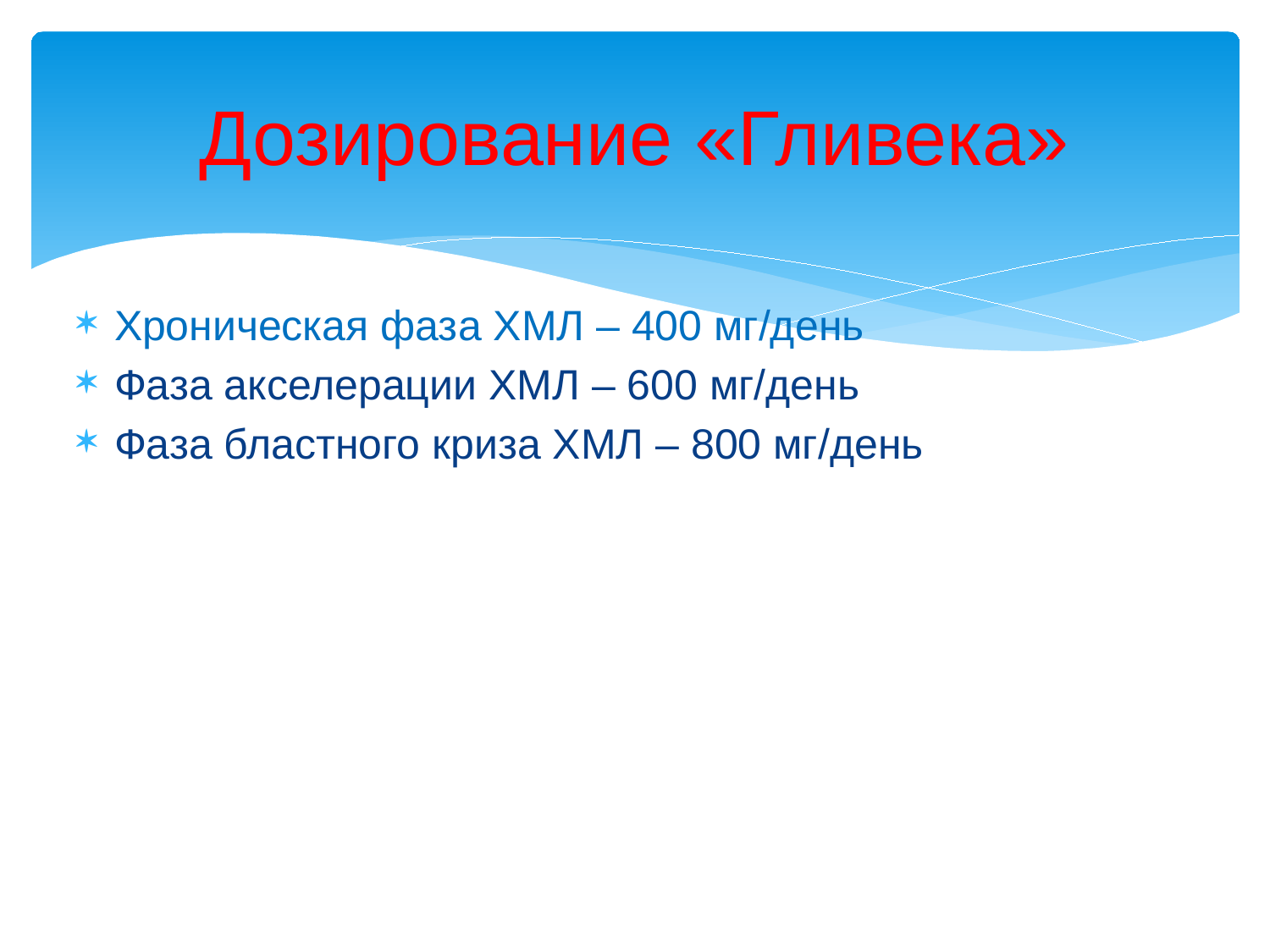

# Дозирование «Гливека»

Хроническая фаза ХМЛ – 400 мг/день
Фаза акселерации ХМЛ – 600 мг/день
Фаза бластного криза ХМЛ – 800 мг/день